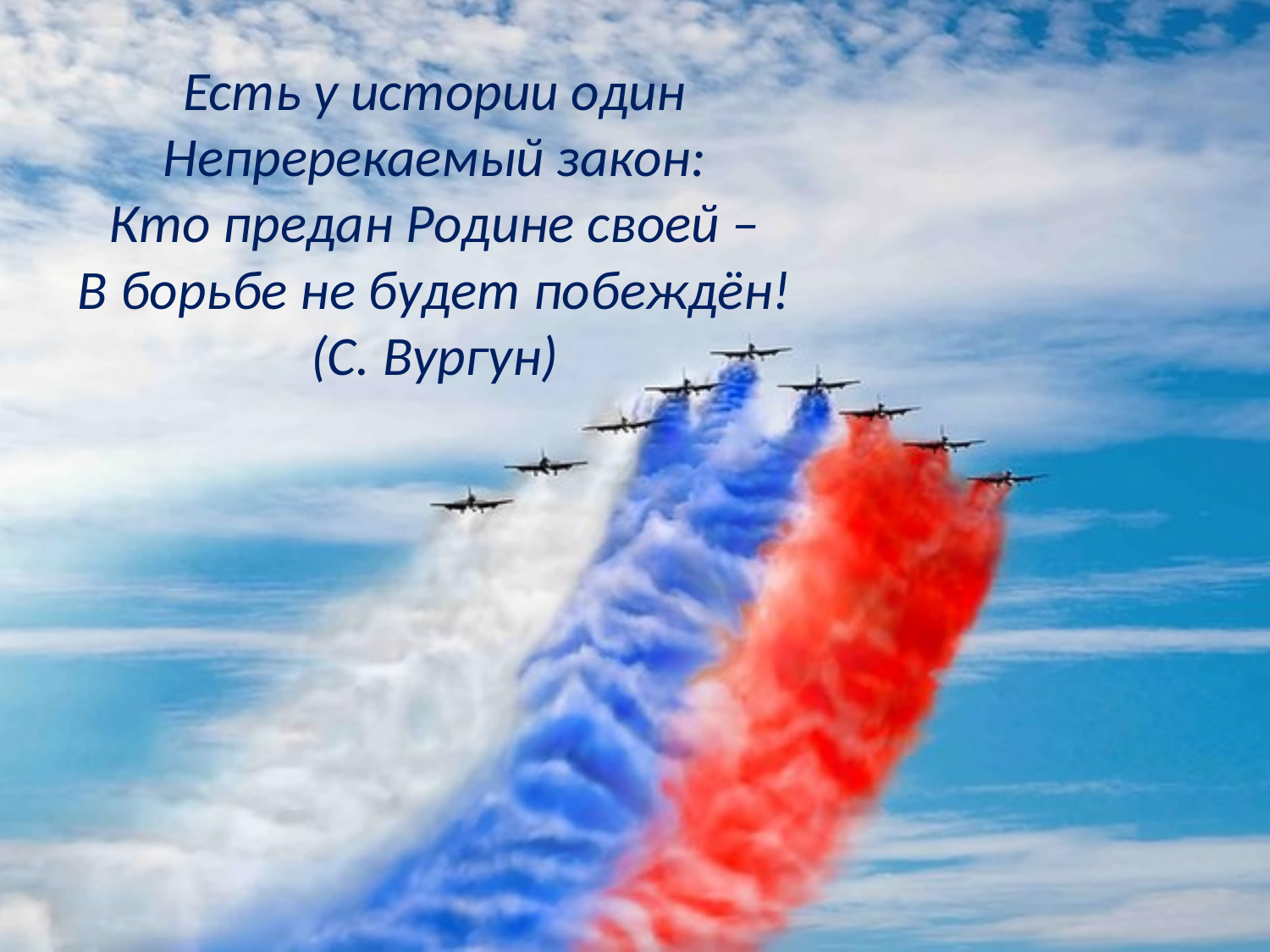

# Есть у истории один Непререкаемый закон: Кто предан Родине своей – В борьбе не будет побеждён! (С. Вургун)